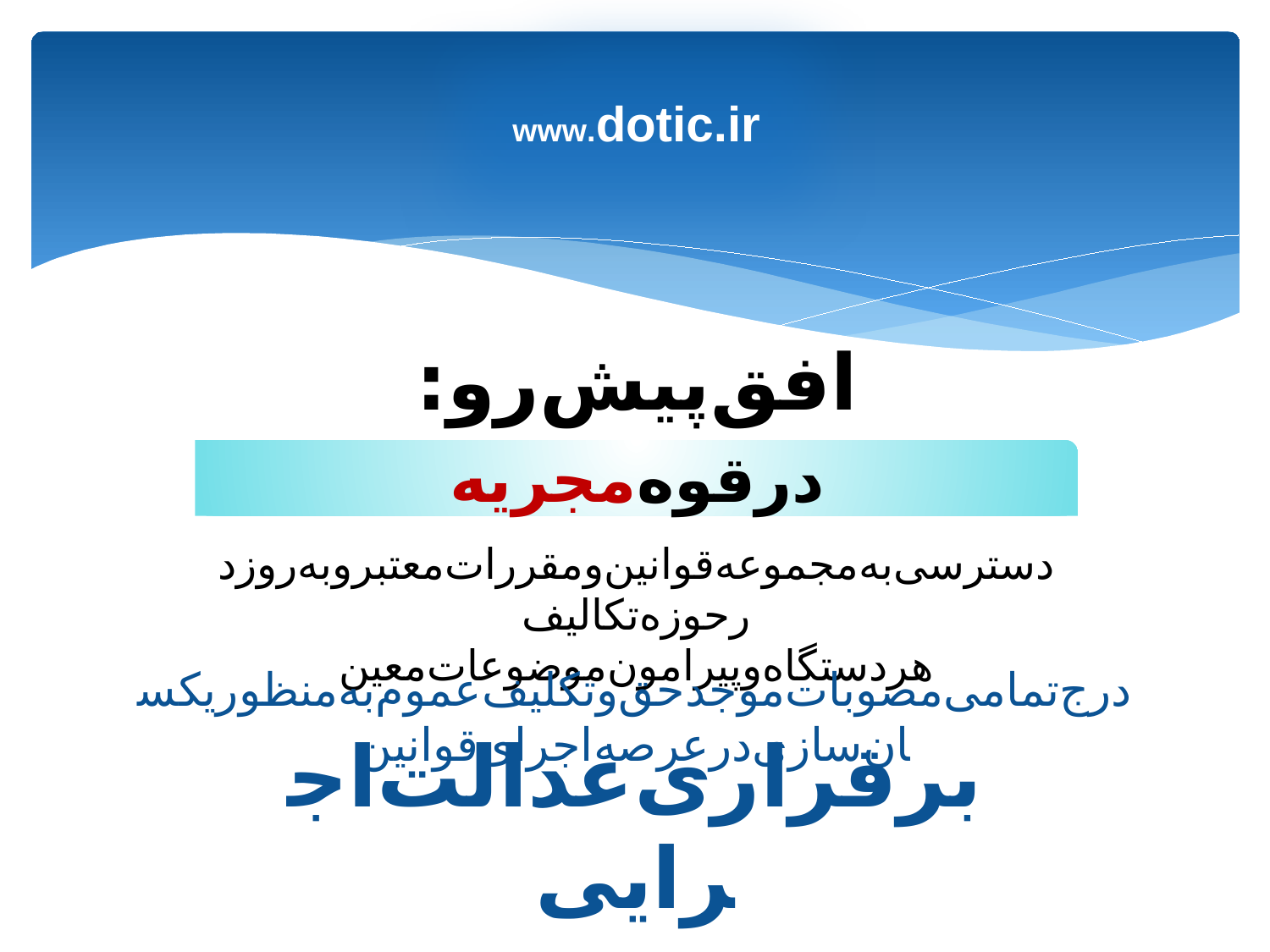

www.dotic.ir
افق‌پیش‌رو:
در‌قوه‌مجریه

دسترسی‌به‌مجموعه‌قوانین‌ومقررات‌معتبرو‌‌به‌روزدرحوزه‌تکالیف
‌هردستگاه‌وپیرامون‌موضوعات‌معین
درج‌تمامی‌مصوبات‌موجدحق‌و‌تکلیف‌عموم‌به‌منظور‌یکسان‌سازی‌درعرصه‌اجرای‌قوانین
برقراری‌عدالت‌اجرایی